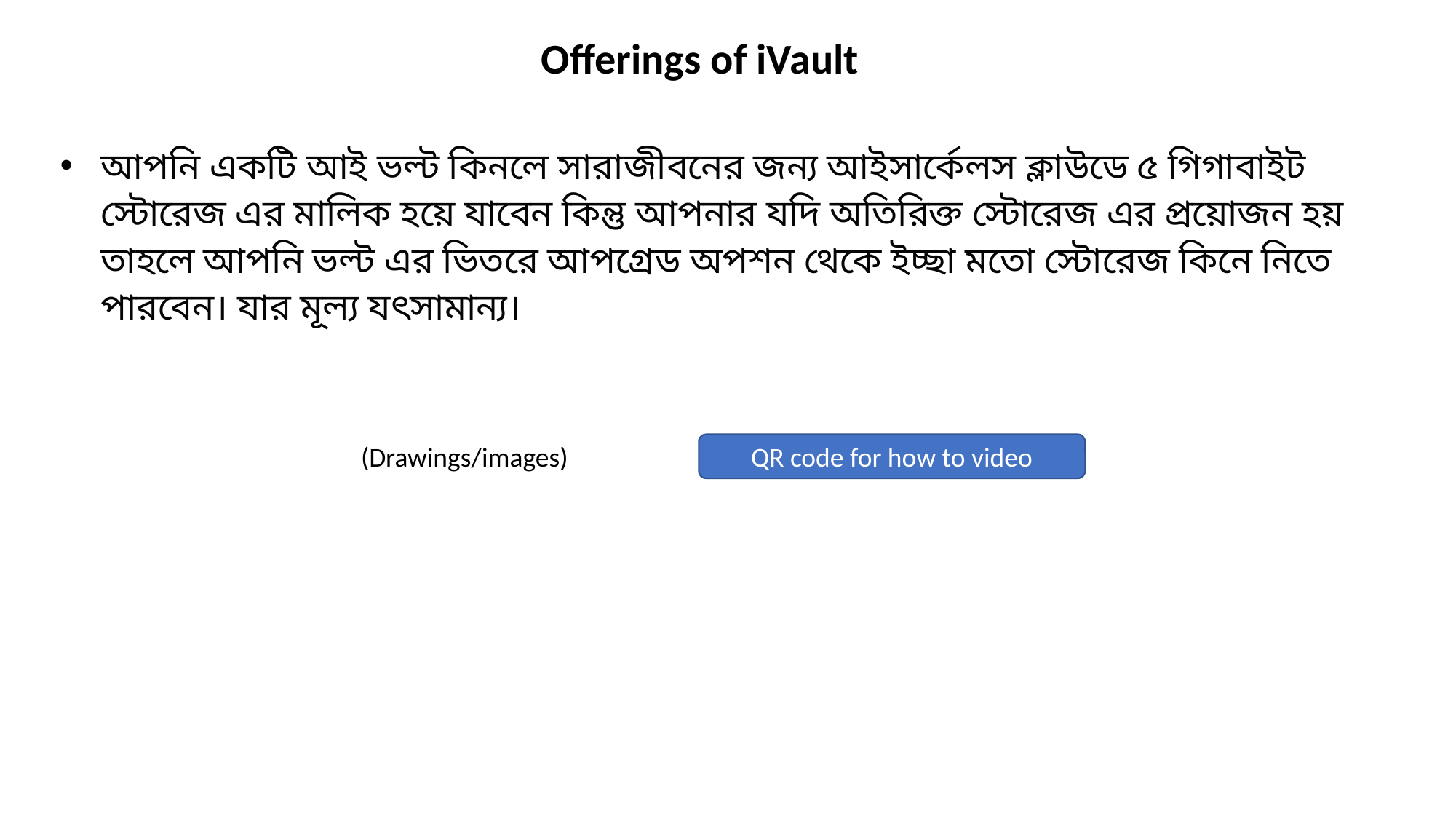

Offerings of iVault
আপনি একটি আই ভল্ট কিনলে সারাজীবনের জন্য আইসার্কেলস ক্লাউডে ৫ গিগাবাইট স্টোরেজ এর মালিক হয়ে যাবেন কিন্তু আপনার যদি অতিরিক্ত স্টোরেজ এর প্রয়োজন হয় তাহলে আপনি ভল্ট এর ভিতরে আপগ্রেড অপশন থেকে ইচ্ছা মতো স্টোরেজ কিনে নিতে পারবেন। যার মূল্য যৎসামান্য।
(Drawings/images)
QR code for how to video